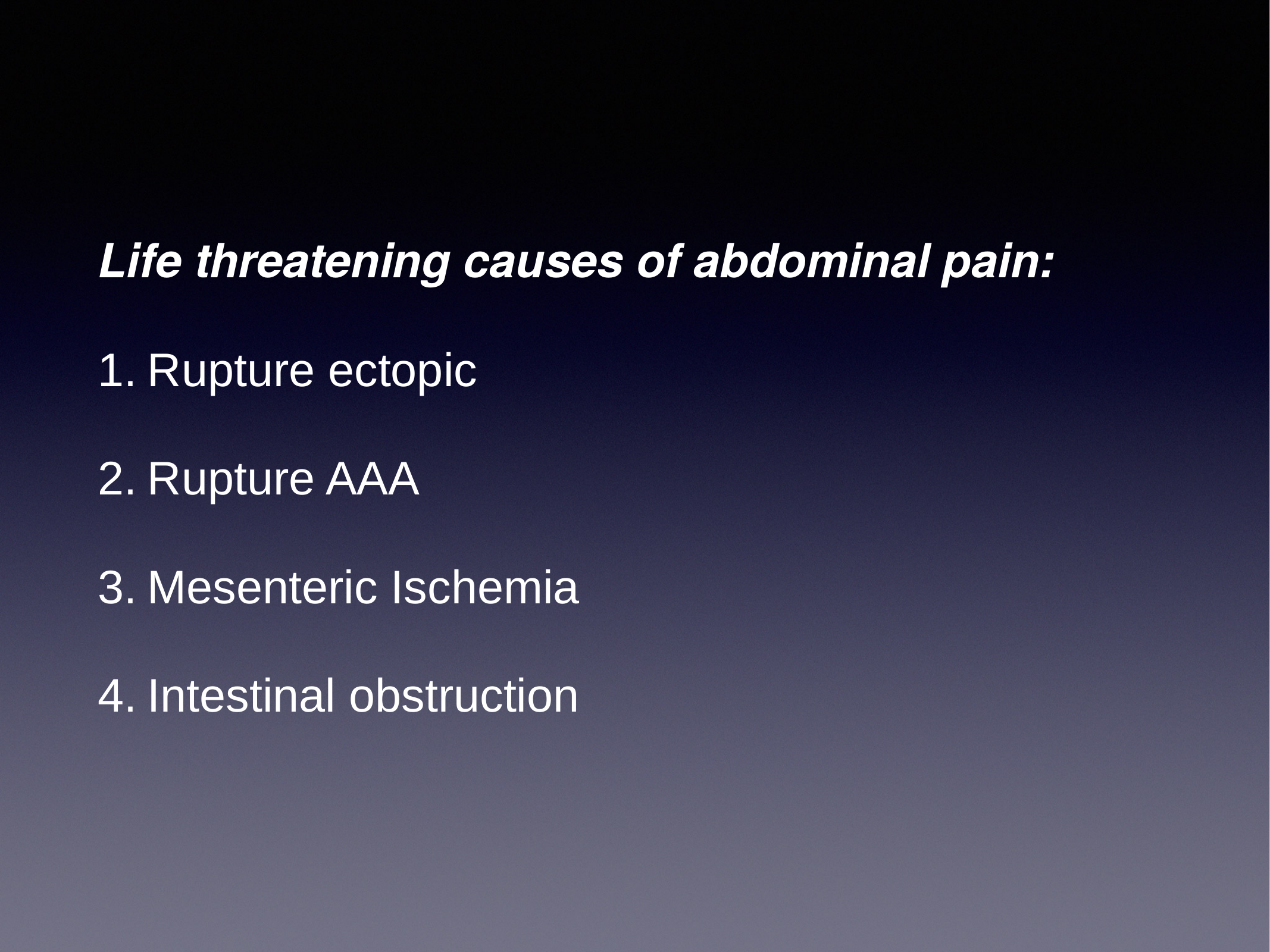

Life threatening causes of abdominal pain:
Rupture ectopic
Rupture AAA
Mesenteric Ischemia
Intestinal obstruction